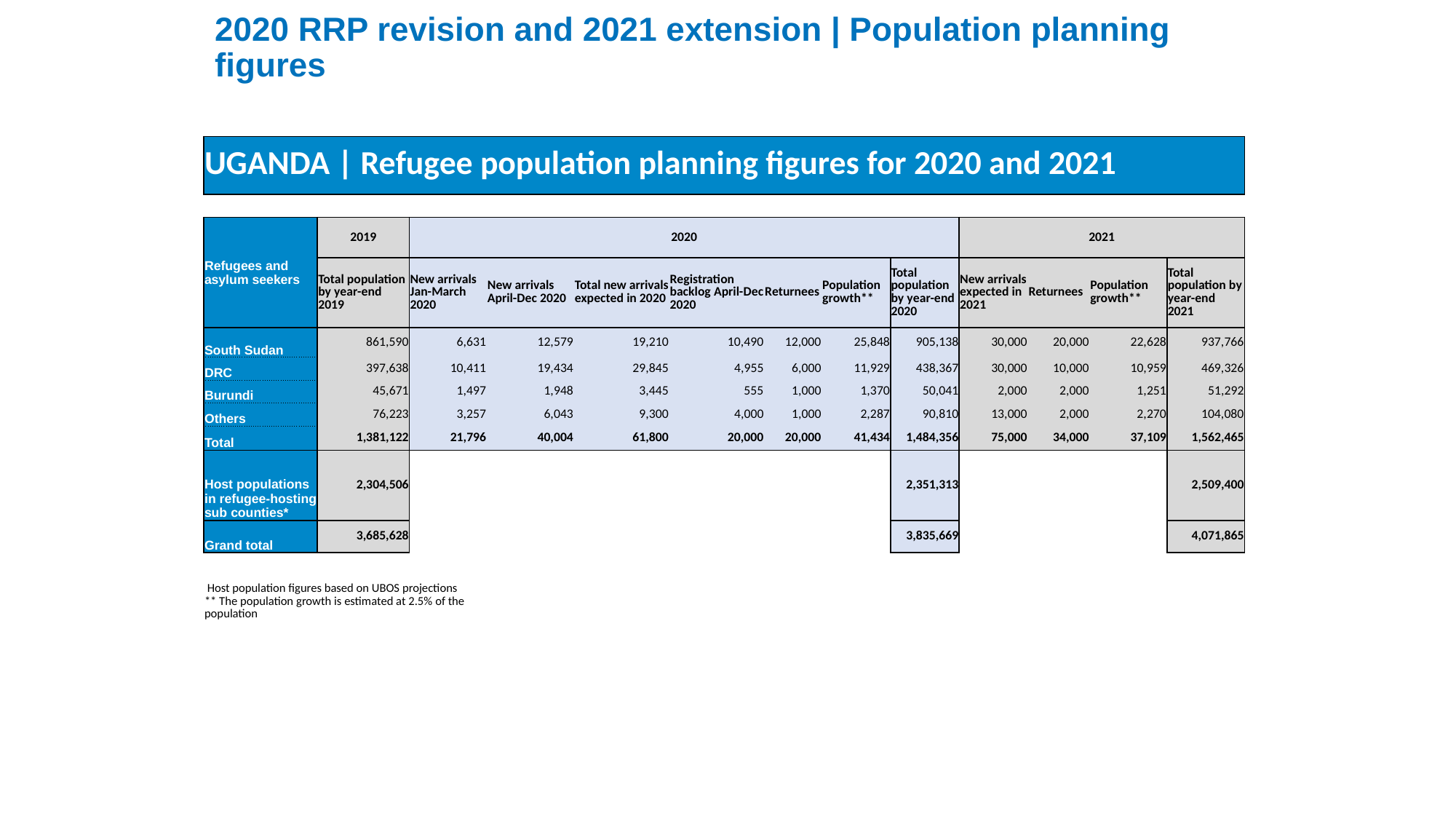

# 2020 RRP revision and 2021 extension | Population planning figures
| UGANDA | Refugee population planning figures for 2020 and 2021 |  |  |  |  |  |  |  |  |  |  |  |  |
| --- | --- | --- | --- | --- | --- | --- | --- | --- | --- | --- | --- | --- |
|  |  |  |  |  |  |  |  |  |  |  |  |  |
| Refugees and asylum seekers | 2019 | 2020 |  |  |  |  |  |  | 2021 |  |  |  |
|  | Total population by year-end 2019 | New arrivals Jan-March 2020 | New arrivals April-Dec 2020 | Total new arrivals expected in 2020 | Registration backlog April-Dec 2020 | Returnees | Population growth\*\* | Total population by year-end 2020 | New arrivals expected in 2021 | Returnees | Population growth\*\* | Total population by year-end 2021 |
| South Sudan | 861,590 | 6,631 | 12,579 | 19,210 | 10,490 | 12,000 | 25,848 | 905,138 | 30,000 | 20,000 | 22,628 | 937,766 |
| DRC | 397,638 | 10,411 | 19,434 | 29,845 | 4,955 | 6,000 | 11,929 | 438,367 | 30,000 | 10,000 | 10,959 | 469,326 |
| Burundi | 45,671 | 1,497 | 1,948 | 3,445 | 555 | 1,000 | 1,370 | 50,041 | 2,000 | 2,000 | 1,251 | 51,292 |
| Others | 76,223 | 3,257 | 6,043 | 9,300 | 4,000 | 1,000 | 2,287 | 90,810 | 13,000 | 2,000 | 2,270 | 104,080 |
| Total | 1,381,122 | 21,796 | 40,004 | 61,800 | 20,000 | 20,000 | 41,434 | 1,484,356 | 75,000 | 34,000 | 37,109 | 1,562,465 |
| Host populations in refugee-hosting sub counties\* | 2,304,506 |  |  |  |  |  |  | 2,351,313 |  |  |  | 2,509,400 |
| Grand total | 3,685,628 |  |  |  |  |  |  | 3,835,669 |  |  |  | 4,071,865 |
|  |  |  |  |  |  |  |  |  |  |  |  |  |
| Host population figures based on UBOS projections |  |  |  |  |  |  |  |  |  |  |  |  |
| \*\* The population growth is estimated at 2.5% of the population |  |  |  |  |  |  |  |  |  |  |  |  |